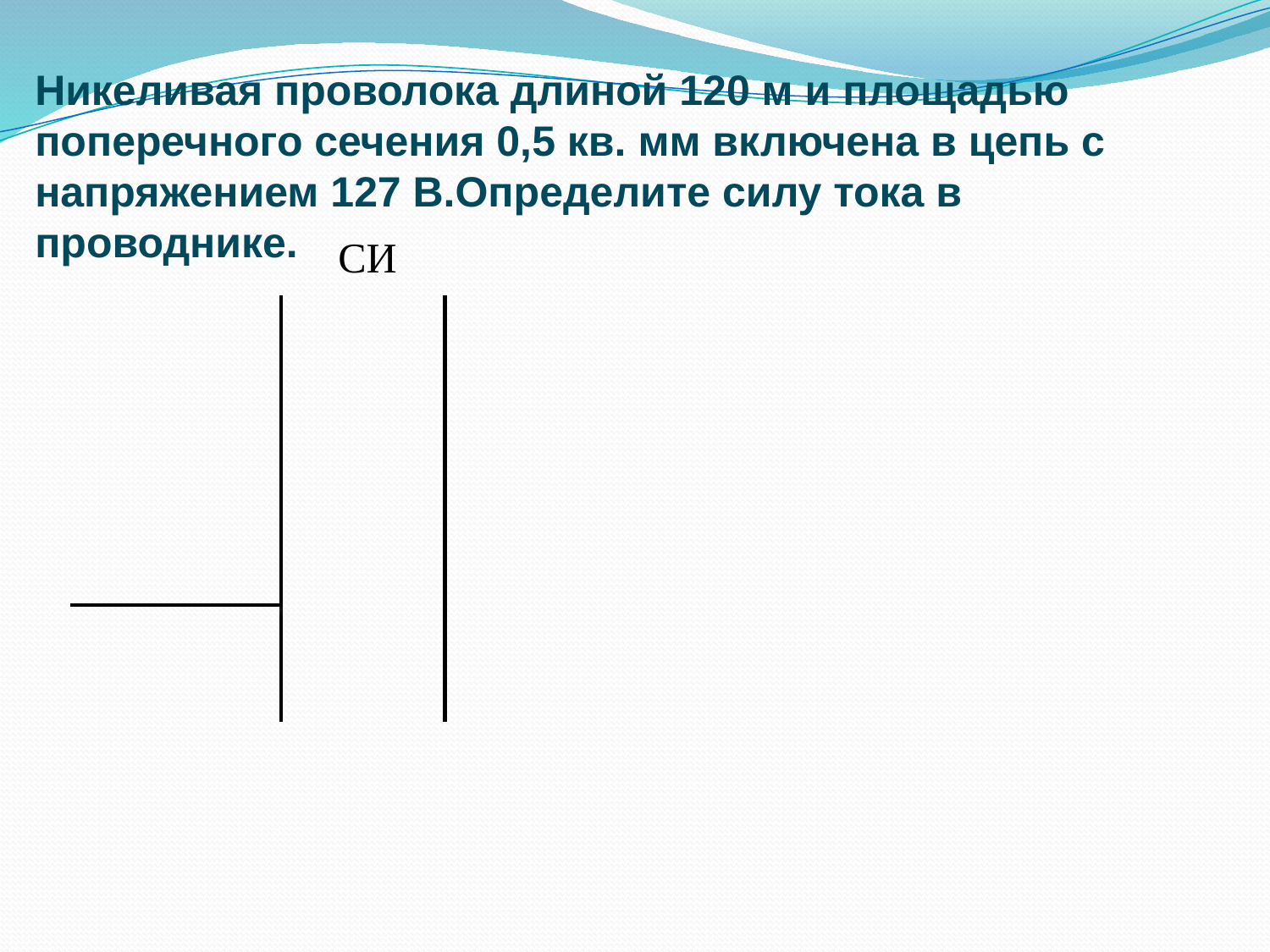

# Никеливая проволока длиной 120 м и площадью поперечного сечения 0,5 кв. мм включена в цепь с напряжением 127 В.Определите силу тока в проводнике.
СИ